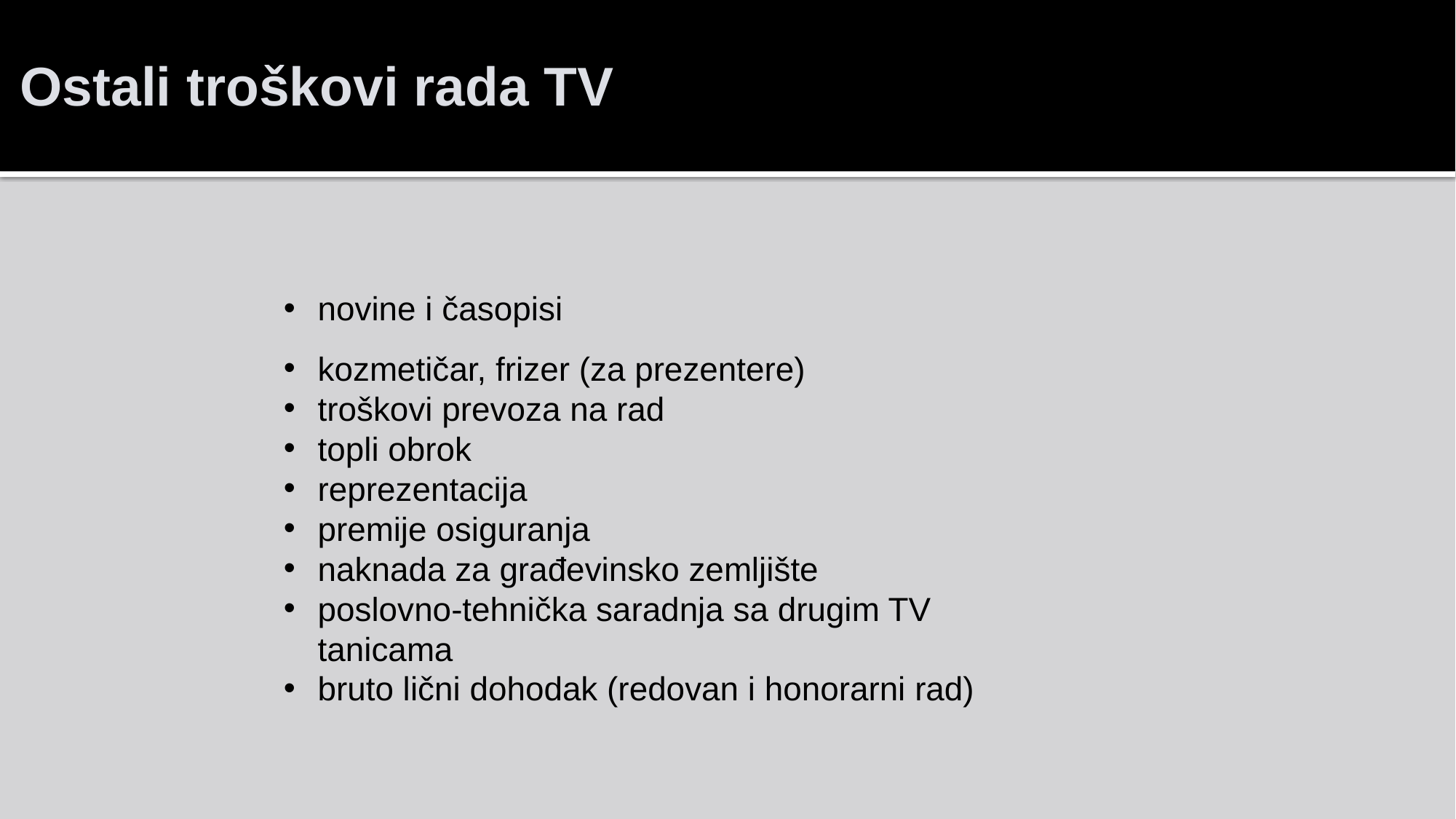

# Ostali troškovi rada TV
novine i časopisi
kozmetičar, frizer (za prezentere)
troškovi prevoza na rad
topli obrok
reprezentacija
premije osiguranja
naknada za građevinsko zemljište
poslovno-tehnička saradnja sa drugim TV tanicama
bruto lični dohodak (redovan i honorarni rad)